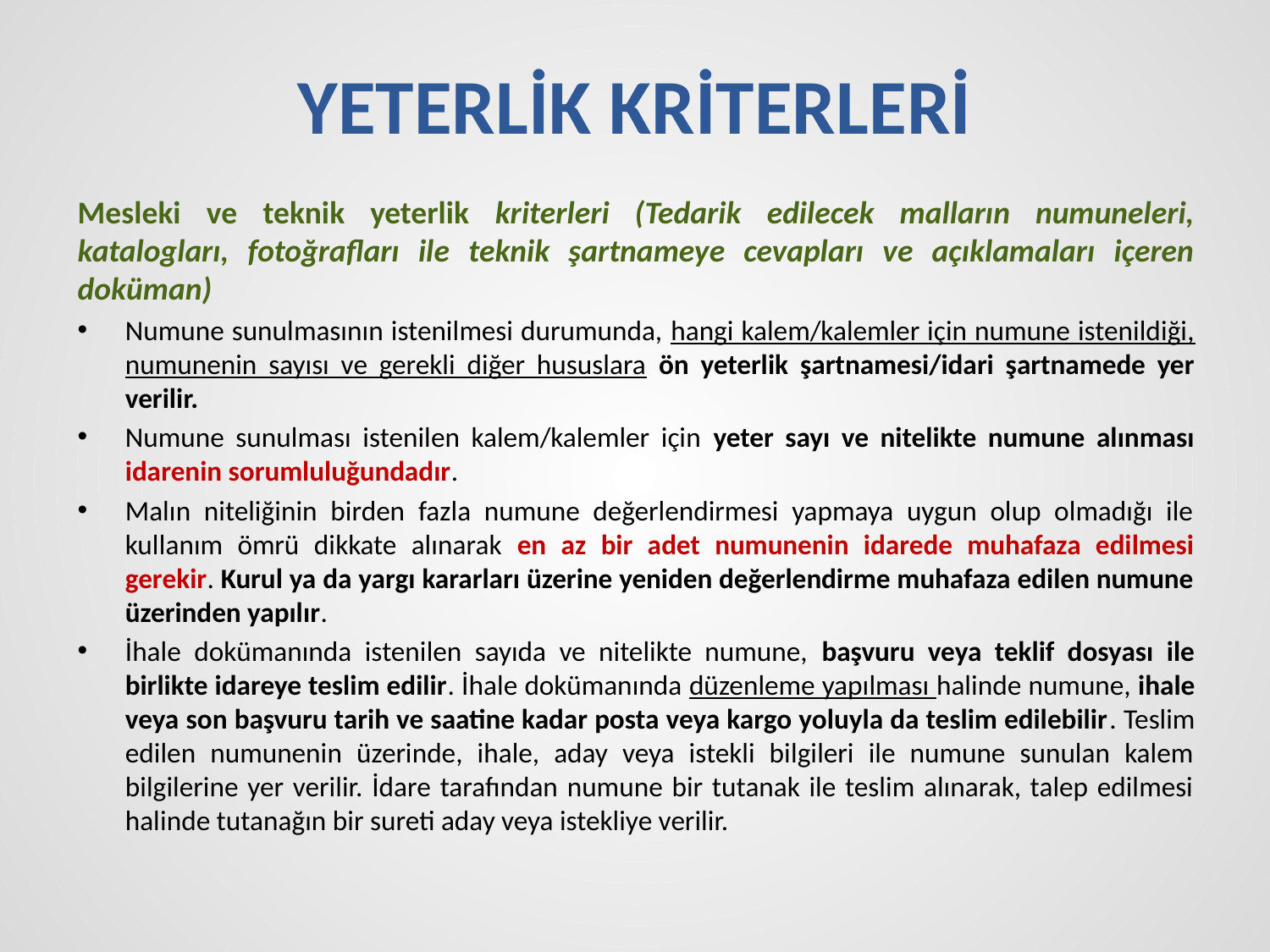

# YETERLİK KRİTERLERİ
Mesleki ve teknik yeterlik kriterleri (Tedarik edilecek malların numuneleri, katalogları, fotoğrafları ile teknik şartnameye cevapları ve açıklamaları içeren doküman)
Numune sunulmasının istenilmesi durumunda, hangi kalem/kalemler için numune istenildiği, numunenin sayısı ve gerekli diğer hususlara ön yeterlik şartnamesi/idari şartnamede yer verilir.
Numune sunulması istenilen kalem/kalemler için yeter sayı ve nitelikte numune alınması idarenin sorumluluğundadır.
Malın niteliğinin birden fazla numune değerlendirmesi yapmaya uygun olup olmadığı ile kullanım ömrü dikkate alınarak en az bir adet numunenin idarede muhafaza edilmesi gerekir. Kurul ya da yargı kararları üzerine yeniden değerlendirme muhafaza edilen numune üzerinden yapılır.
İhale dokümanında istenilen sayıda ve nitelikte numune, başvuru veya teklif dosyası ile birlikte idareye teslim edilir. İhale dokümanında düzenleme yapılması halinde numune, ihale veya son başvuru tarih ve saatine kadar posta veya kargo yoluyla da teslim edilebilir. Teslim edilen numunenin üzerinde, ihale, aday veya istekli bilgileri ile numune sunulan kalem bilgilerine yer verilir. İdare tarafından numune bir tutanak ile teslim alınarak, talep edilmesi halinde tutanağın bir sureti aday veya istekliye verilir.